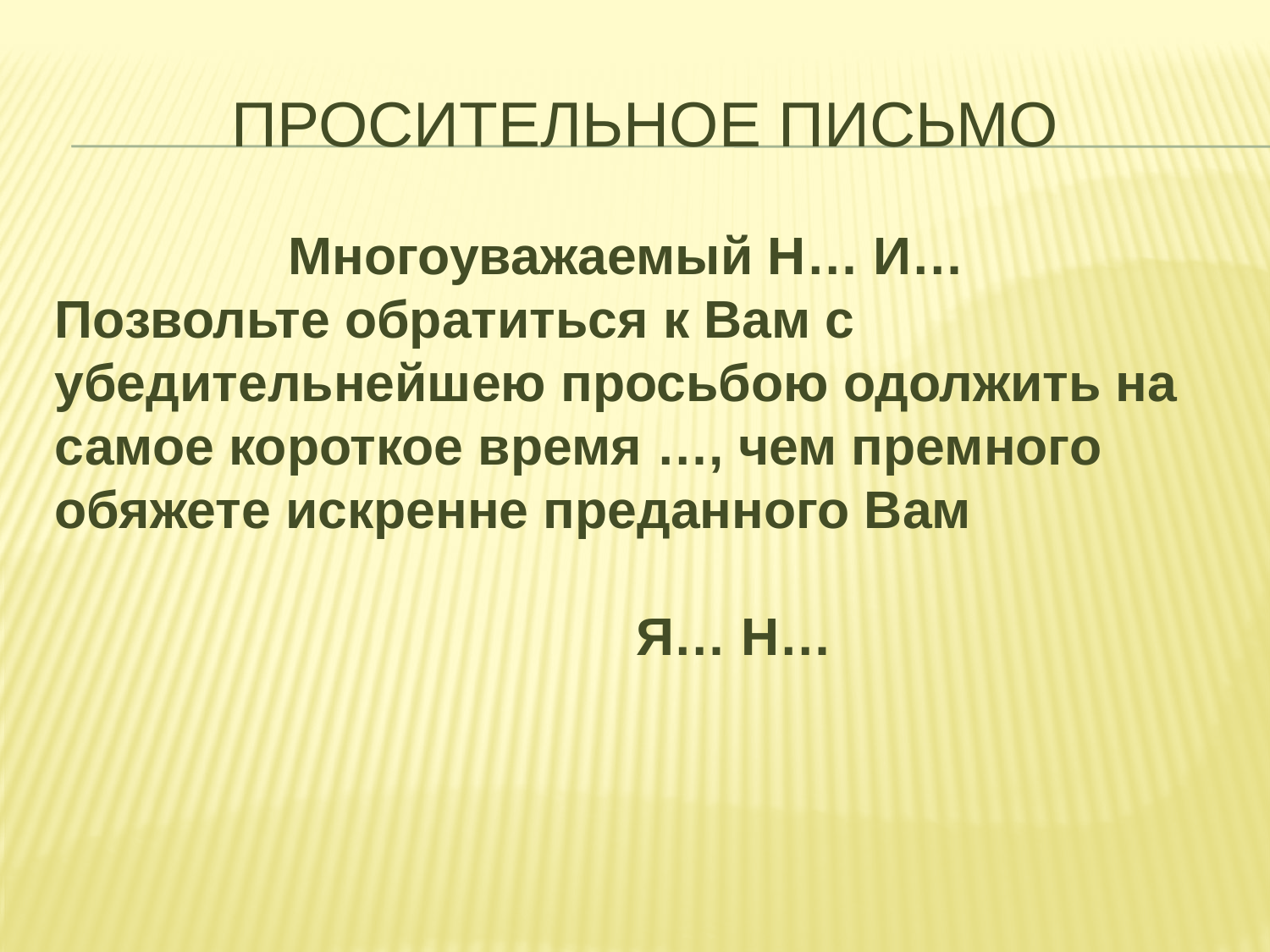

# Просительное письмо
                Многоуважаемый Н… И…                   Позвольте обратиться к Вам с убедительнейшею просьбою одолжить на самое короткое время …, чем премного обяжете искренне преданного Вам                                                                            							     Я… Н…